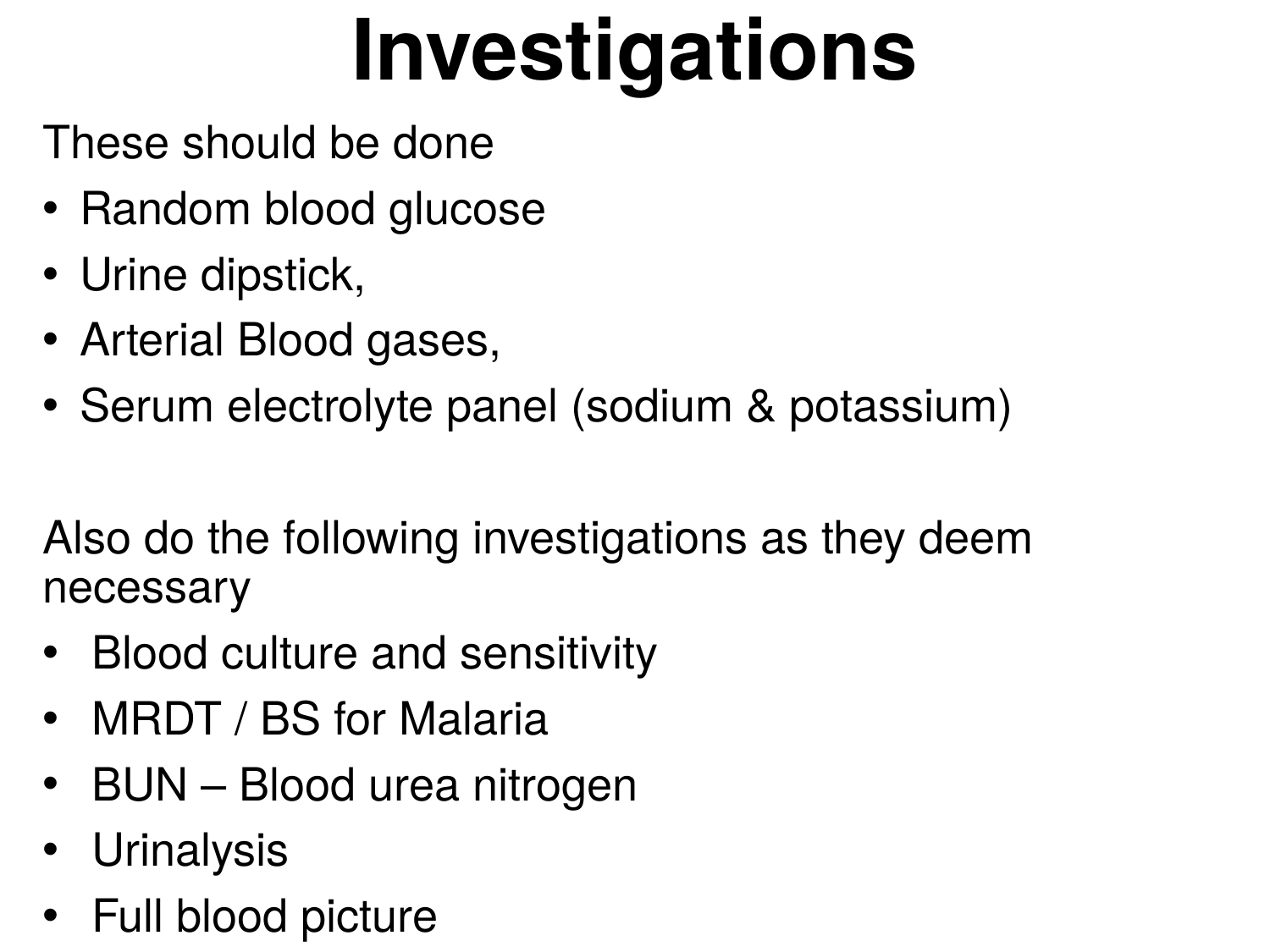

# Investigations
These should be done
Random blood glucose
Urine dipstick,
Arterial Blood gases,
Serum electrolyte panel (sodium & potassium)

Also do the following investigations as they deem necessary
Blood culture and sensitivity
MRDT / BS for Malaria
BUN – Blood urea nitrogen
Urinalysis
Full blood picture